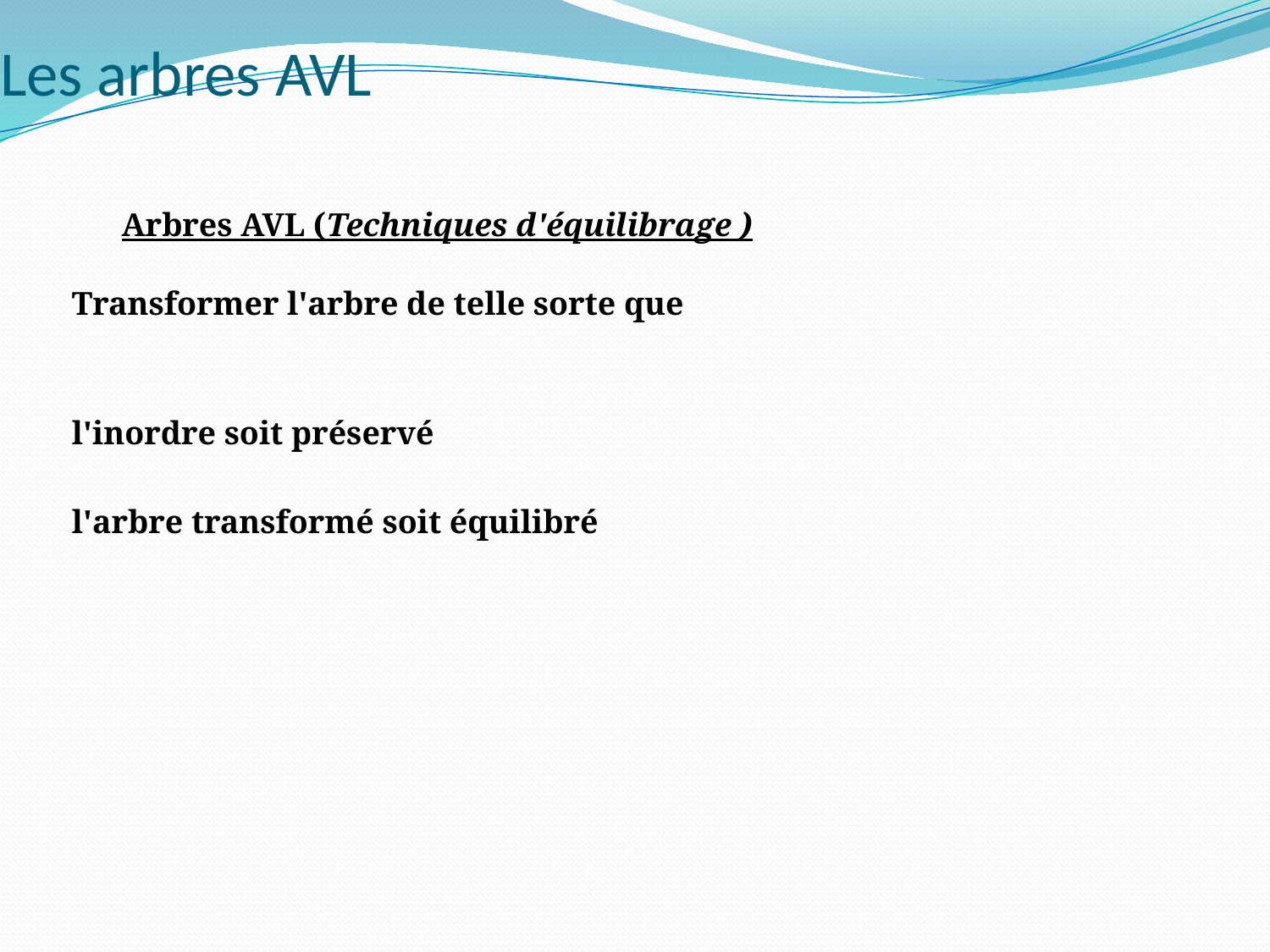

# Les arbres AVL

Arbres AVL (Techniques d'équilibrage )
Transformer l'arbre de telle sorte que
l'inordre soit préservé
l'arbre transformé soit équilibré